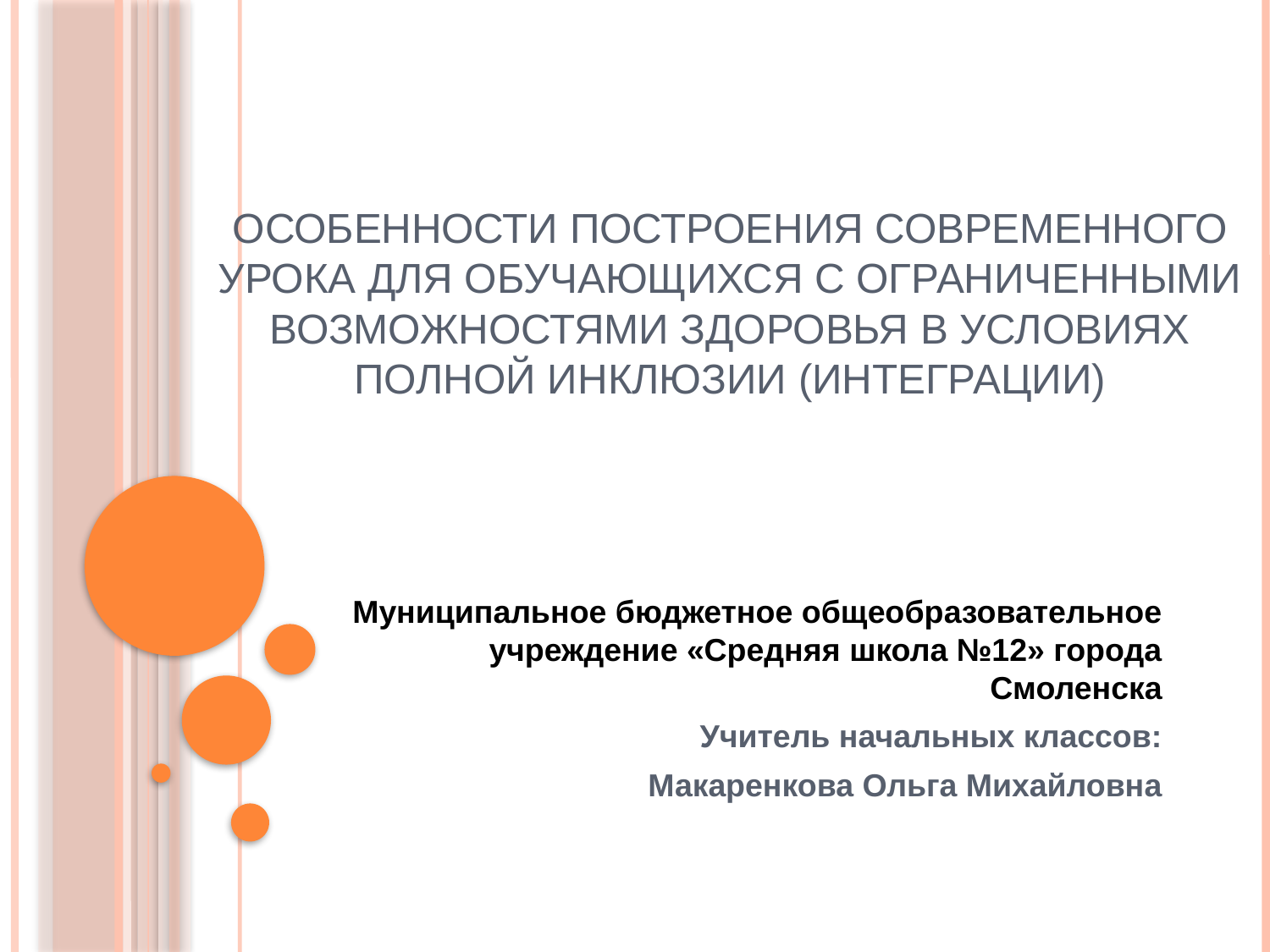

# Особенности построения современного урока для обучающихся с ограниченными возможностями здоровья в условиях полной инклюзии (интеграции)
Муниципальное бюджетное общеобразовательное учреждение «Средняя школа №12» города Смоленска
Учитель начальных классов:
Макаренкова Ольга Михайловна